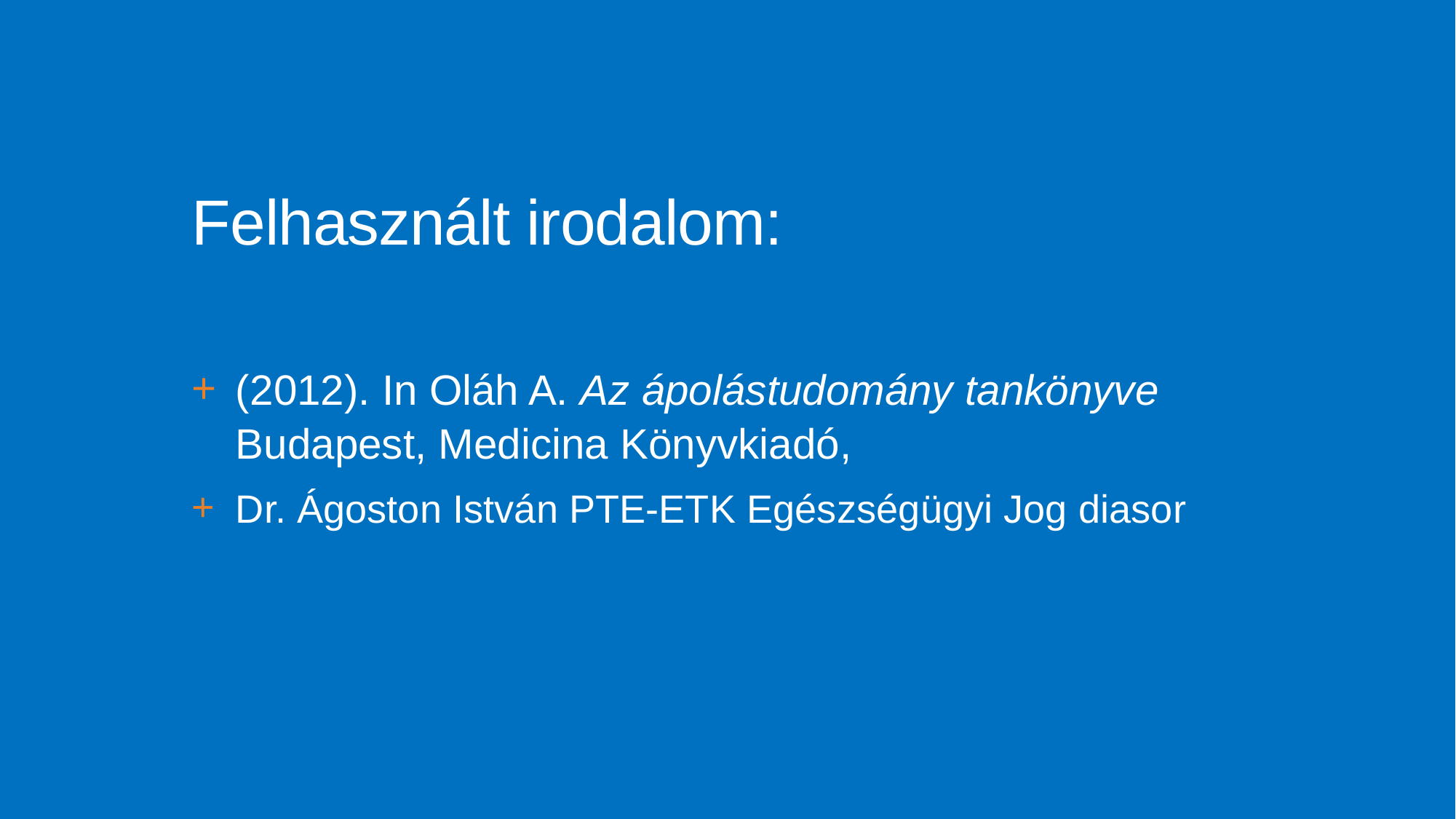

# Felhasznált irodalom:
(2012). In Oláh A. Az ápolástudomány tankönyve Budapest, Medicina Könyvkiadó,
Dr. Ágoston István PTE-ETK Egészségügyi Jog diasor